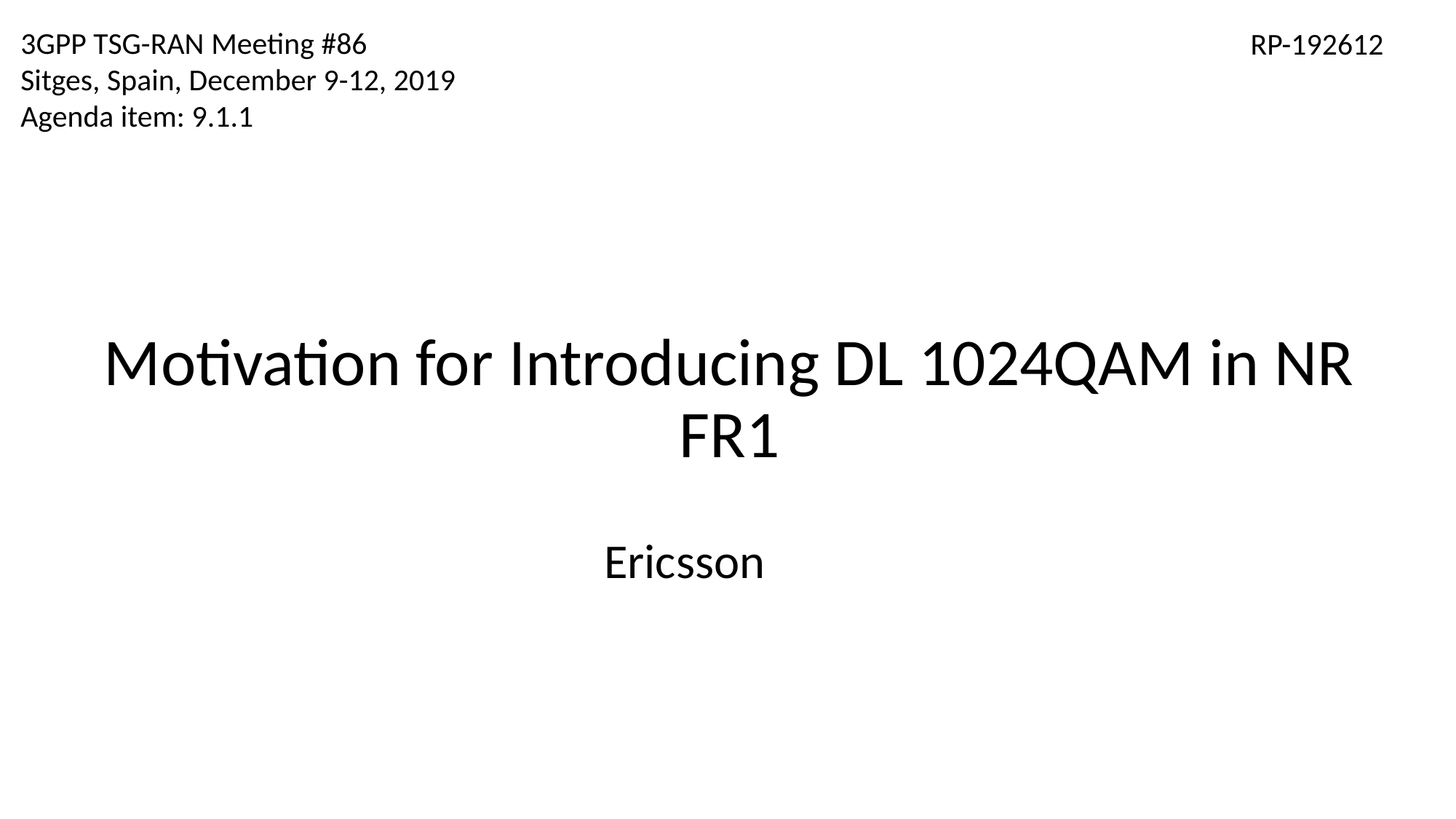

3GPP TSG-RAN Meeting #86
Sitges, Spain, December 9-12, 2019
Agenda item: 9.1.1
RP-192612
# Motivation for Introducing DL 1024QAM in NR FR1
Ericsson